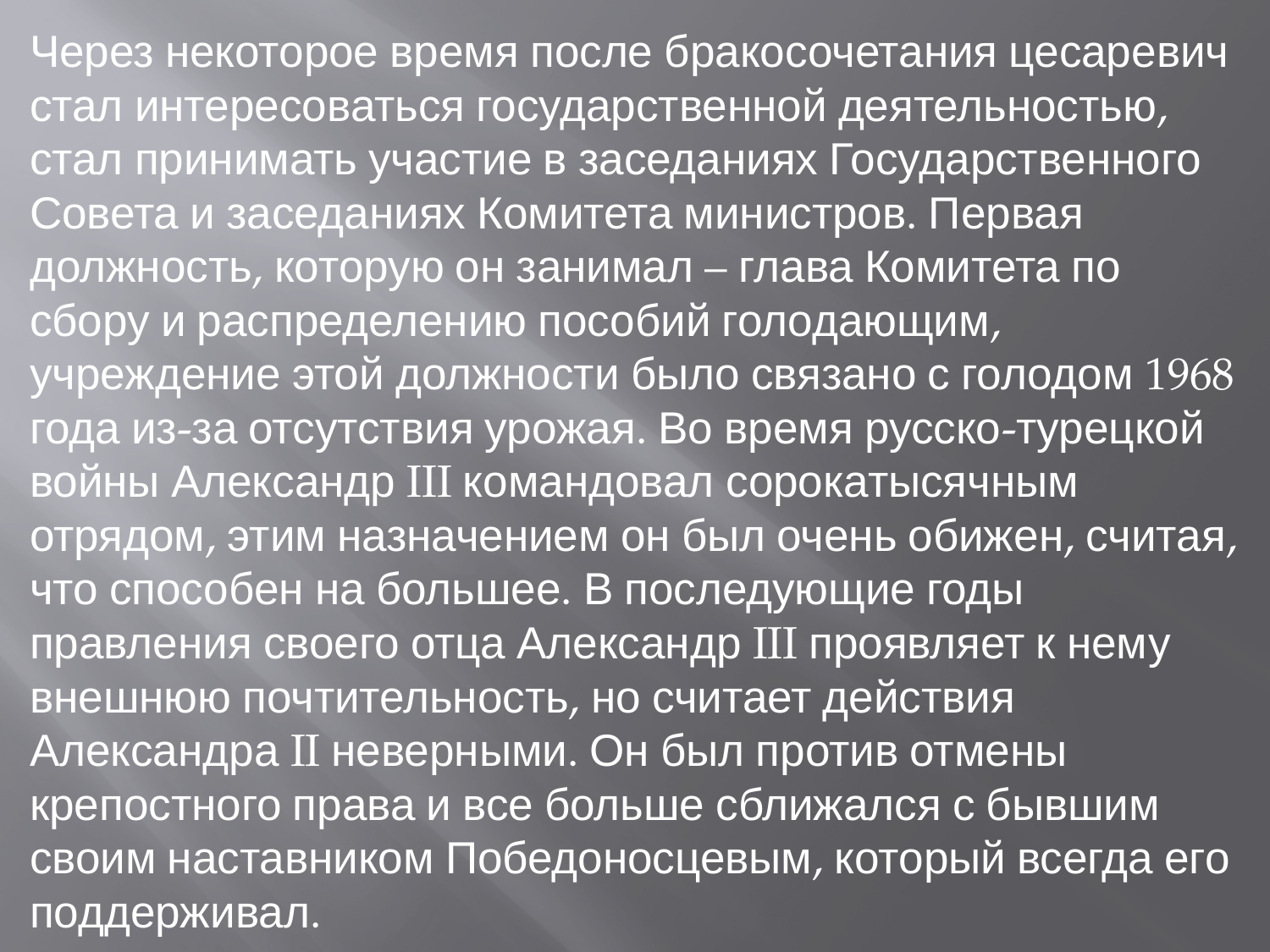

Через некоторое время после бракосочетания цесаревич стал интересоваться государственной деятельностью, стал принимать участие в заседаниях Государственного Совета и заседаниях Комитета министров. Первая должность, которую он занимал – глава Комитета по сбору и распределению пособий голодающим, учреждение этой должности было связано с голодом 1968 года из-за отсутствия урожая. Во время русско-турецкой войны Александр III командовал сорокатысячным отрядом, этим назначением он был очень обижен, считая, что способен на большее. В последующие годы правления своего отца Александр III проявляет к нему внешнюю почтительность, но считает действия Александра II неверными. Он был против отмены крепостного права и все больше сближался с бывшим своим наставником Победоносцевым, который всегда его поддерживал.